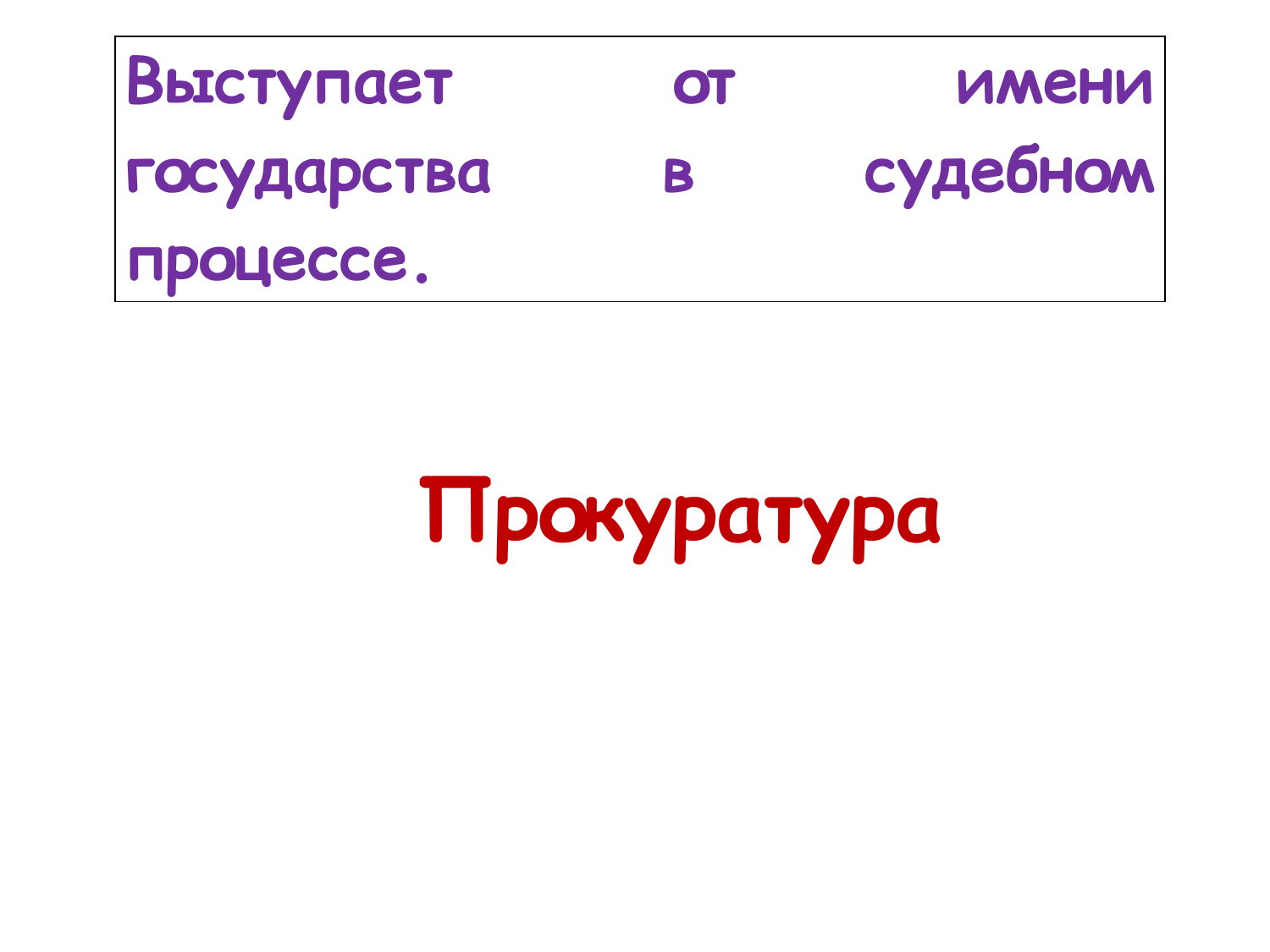

| Выступает от имени государства в судебном процессе. |
| --- |
Прокуратура